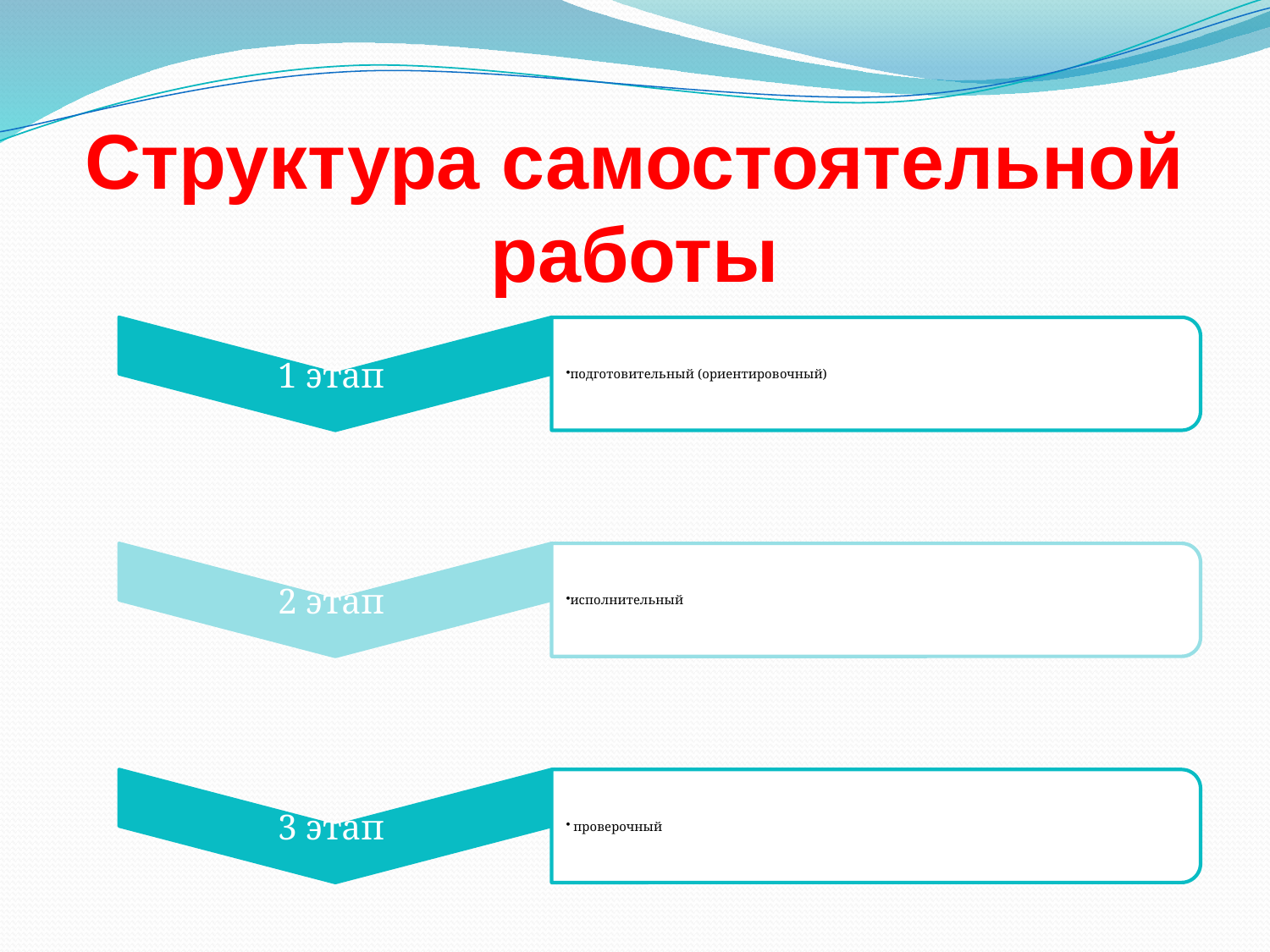

# Структура самостоятельной работы
1 этап
подготовительный (ориентировочный)
2 этап
исполнительный
3 этап
 проверочный